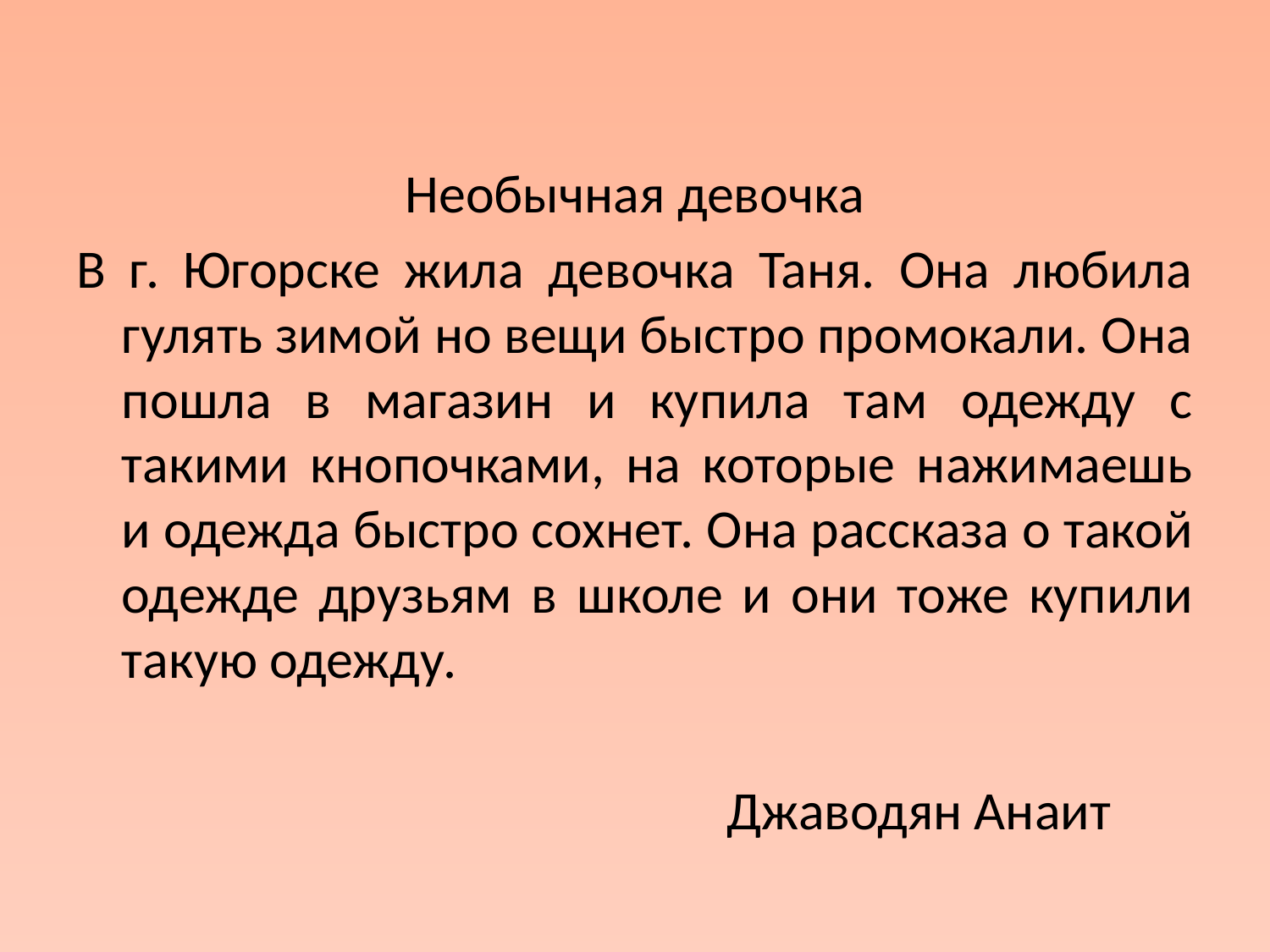

Необычная девочка
В г. Югорске жила девочка Таня. Она любила гулять зимой но вещи быстро промокали. Она пошла в магазин и купила там одежду с такими кнопочками, на которые нажимаешь и одежда быстро сохнет. Она рассказа о такой одежде друзьям в школе и они тоже купили такую одежду.

                                                     Джаводян Анаит